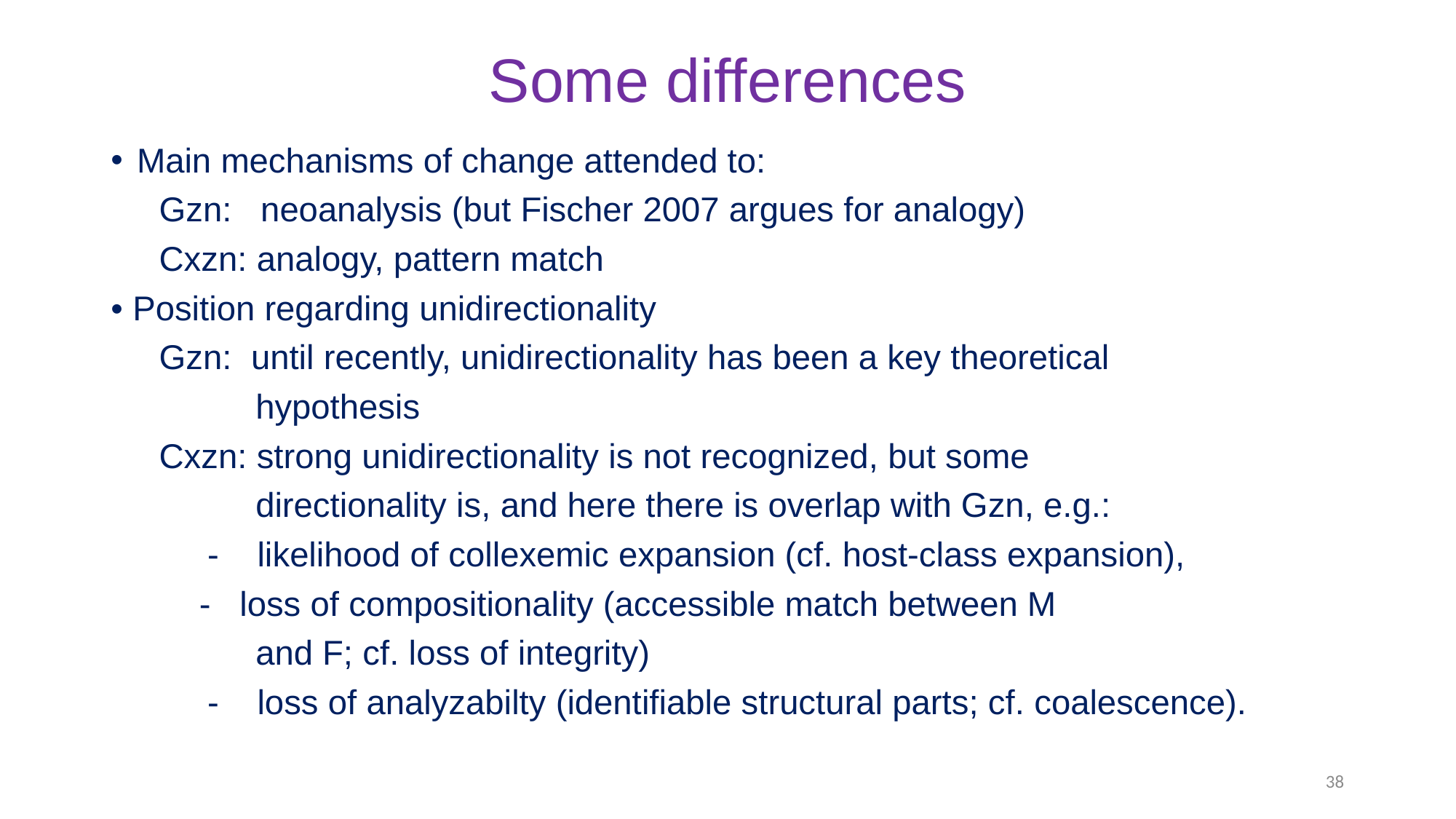

# Some differences
Main mechanisms of change attended to:
     Gzn:   neoanalysis (but Fischer 2007 argues for analogy)
     Cxzn: analogy, pattern match
• Position regarding unidirectionality
     Gzn:  until recently, unidirectionality has been a key theoretical
               hypothesis
     Cxzn: strong unidirectionality is not recognized, but some
               directionality is, and here there is overlap with Gzn, e.g.:
          -    likelihood of collexemic expansion (cf. host-class expansion),
	-   loss of compositionality (accessible match between M
               and F; cf. loss of integrity)
          -    loss of analyzabilty (identifiable structural parts; cf. coalescence).

38